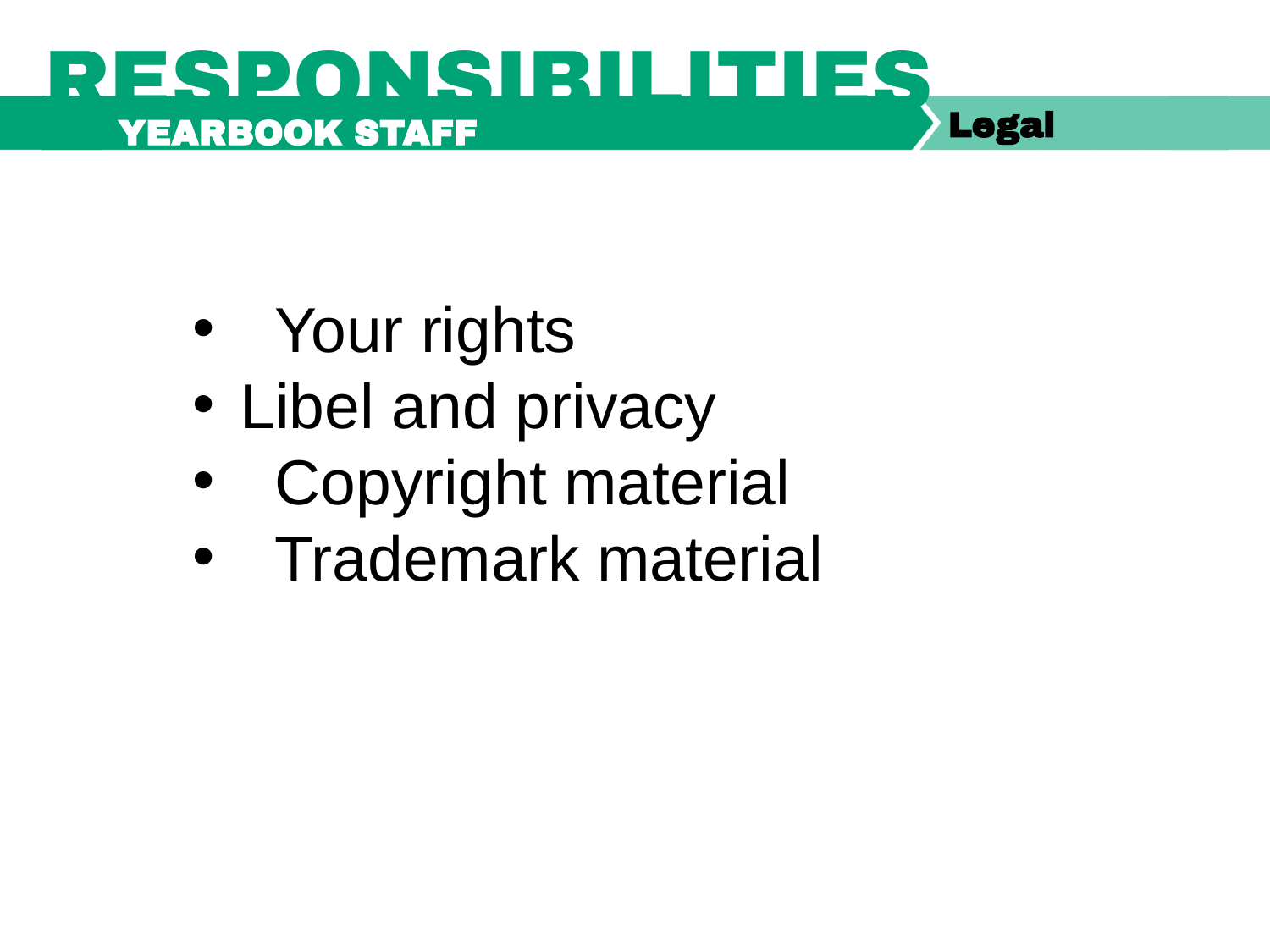

RESPONSIBILITIES
YEARBOOK STAFF
   Your rights
 Libel and privacy
   Copyright material
   Trademark material